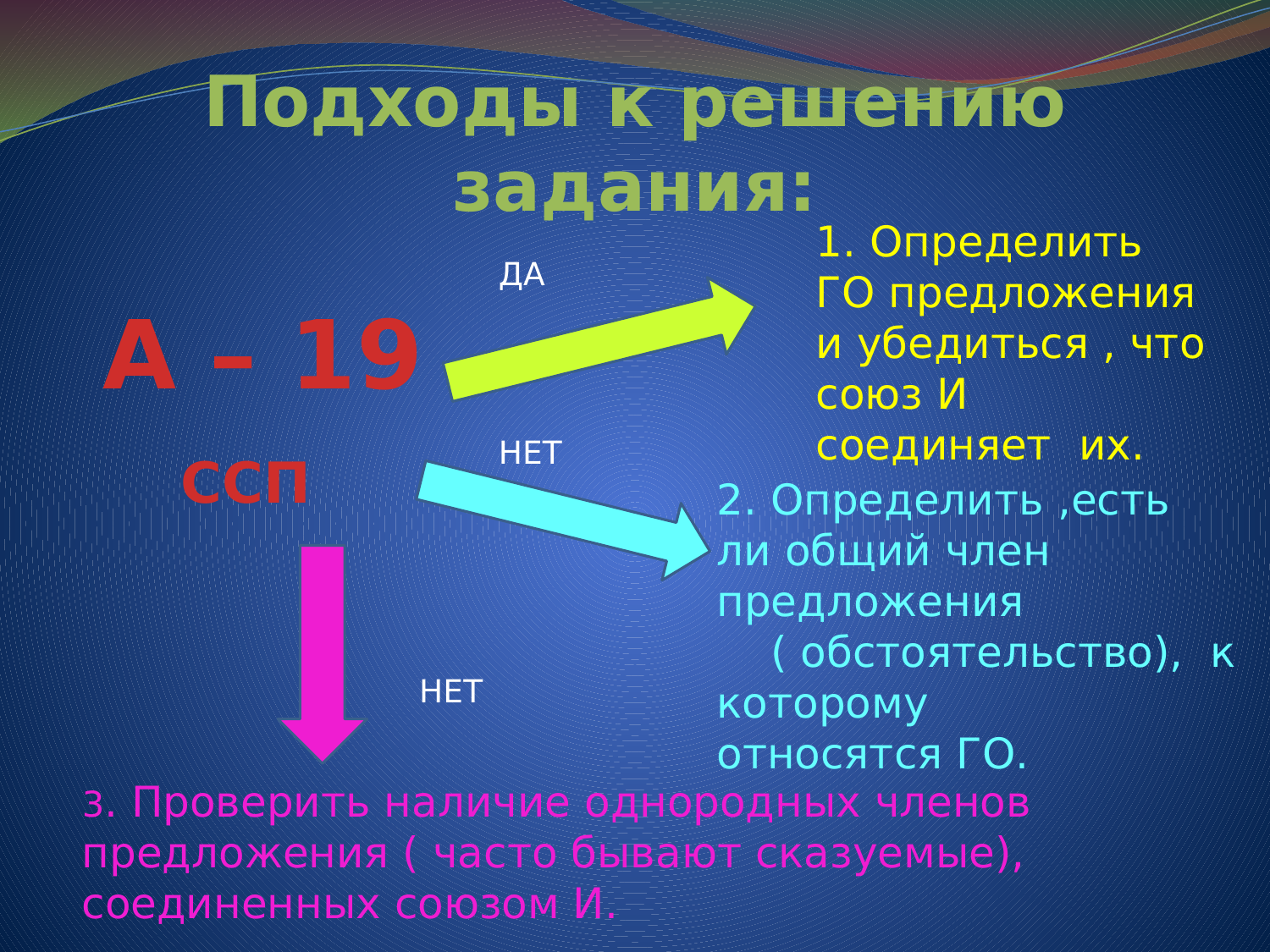

Подходы к решению задания:
1. Определить ГО предложения и убедиться , что союз И соединяет  их.
ДА
А – 19
ССП

НЕТ
2. Определить ,есть ли общий член предложения                    ( обстоятельство),  к которому
относятся ГО.

НЕТ
3. Проверить наличие однородных членов предложения ( часто бывают сказуемые), соединенных союзом И.